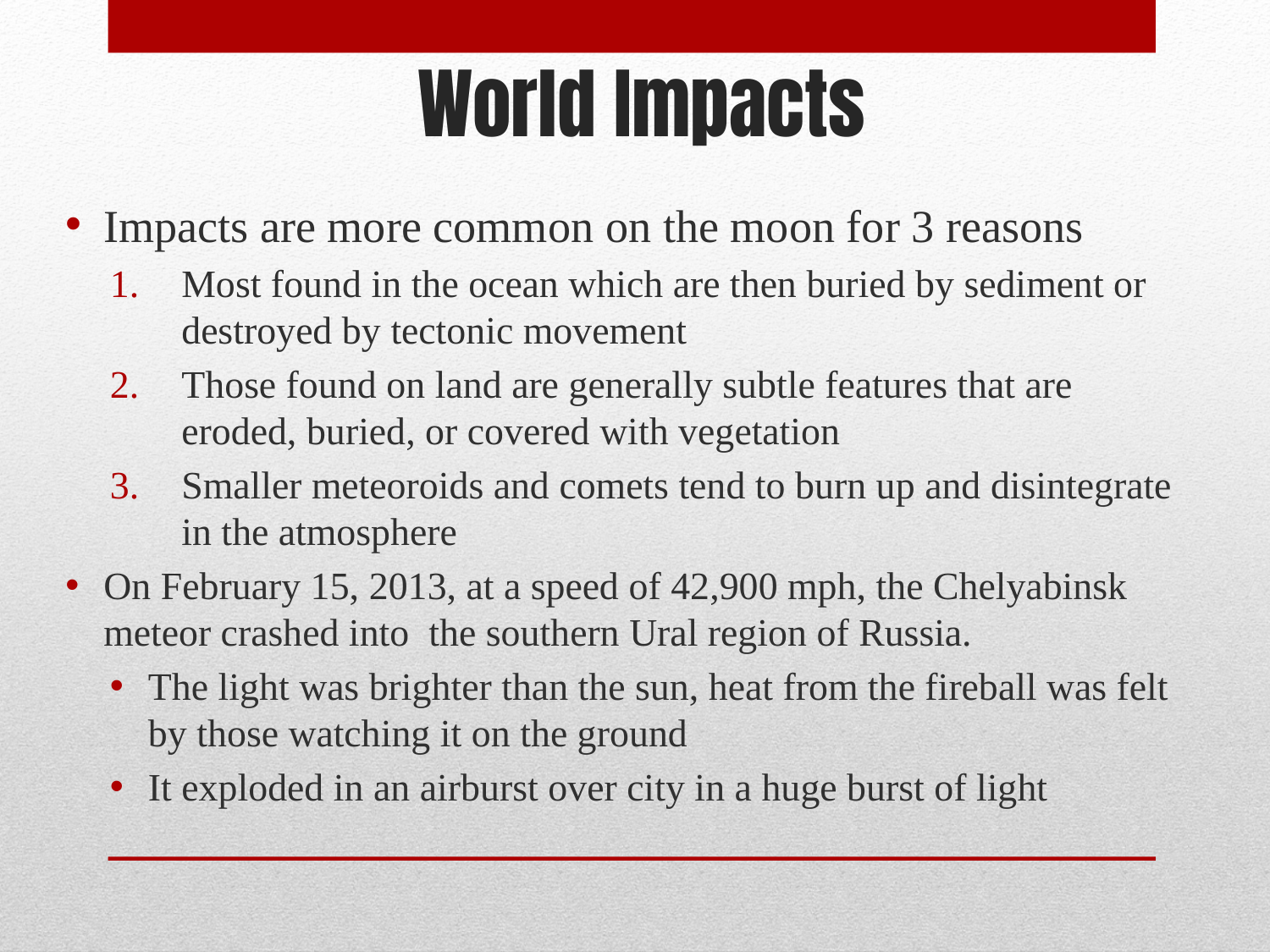

World Impacts
Impacts are more common on the moon for 3 reasons
Most found in the ocean which are then buried by sediment or destroyed by tectonic movement
Those found on land are generally subtle features that are eroded, buried, or covered with vegetation
Smaller meteoroids and comets tend to burn up and disintegrate in the atmosphere
On February 15, 2013, at a speed of 42,900 mph, the Chelyabinsk meteor crashed into  the southern Ural region of Russia.
The light was brighter than the sun, heat from the fireball was felt by those watching it on the ground
It exploded in an airburst over city in a huge burst of light